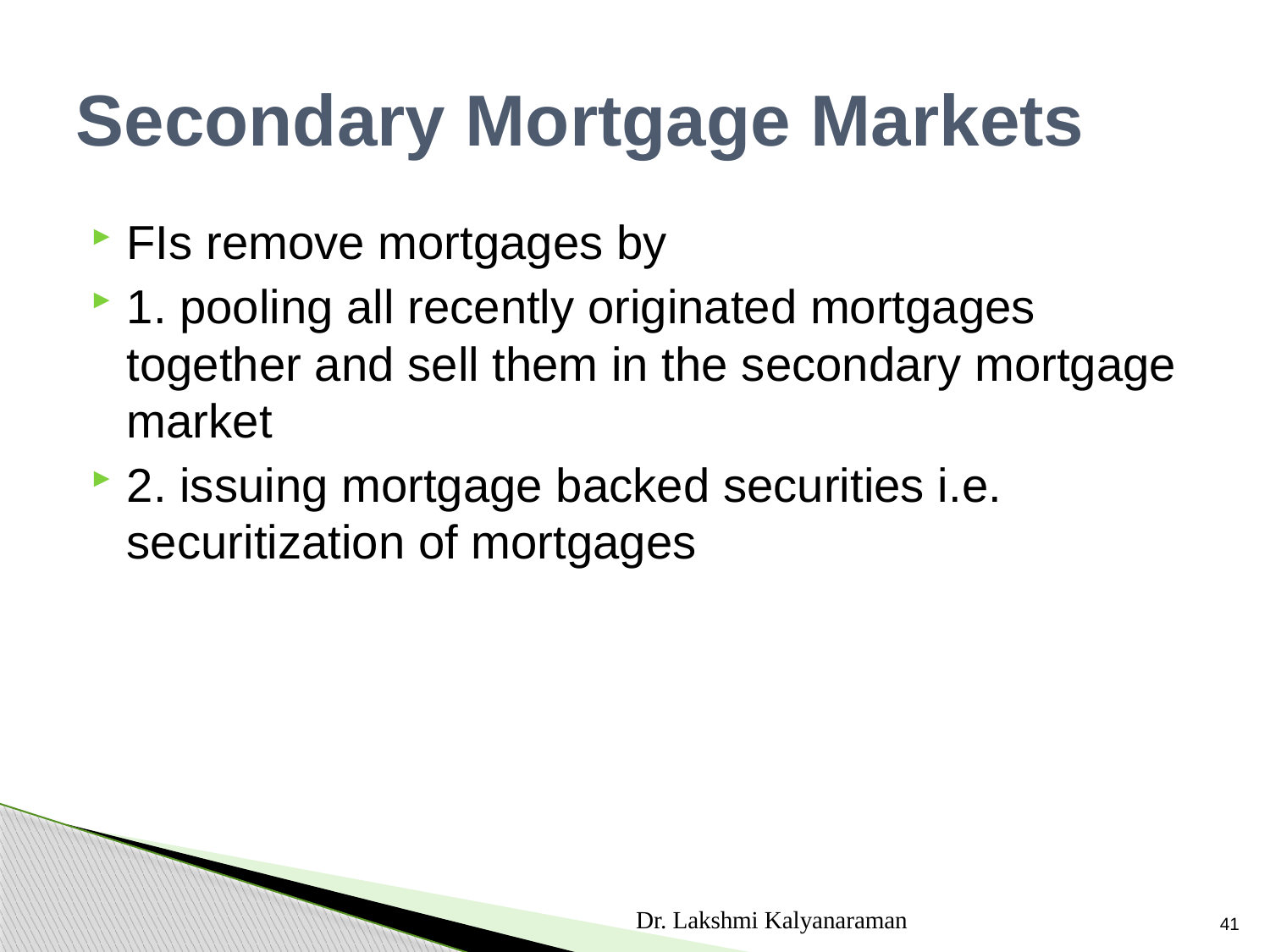

# Secondary Mortgage Markets
FIs remove mortgages by
1. pooling all recently originated mortgages together and sell them in the secondary mortgage market
2. issuing mortgage backed securities i.e. securitization of mortgages
Dr. Lakshmi Kalyanaraman
41